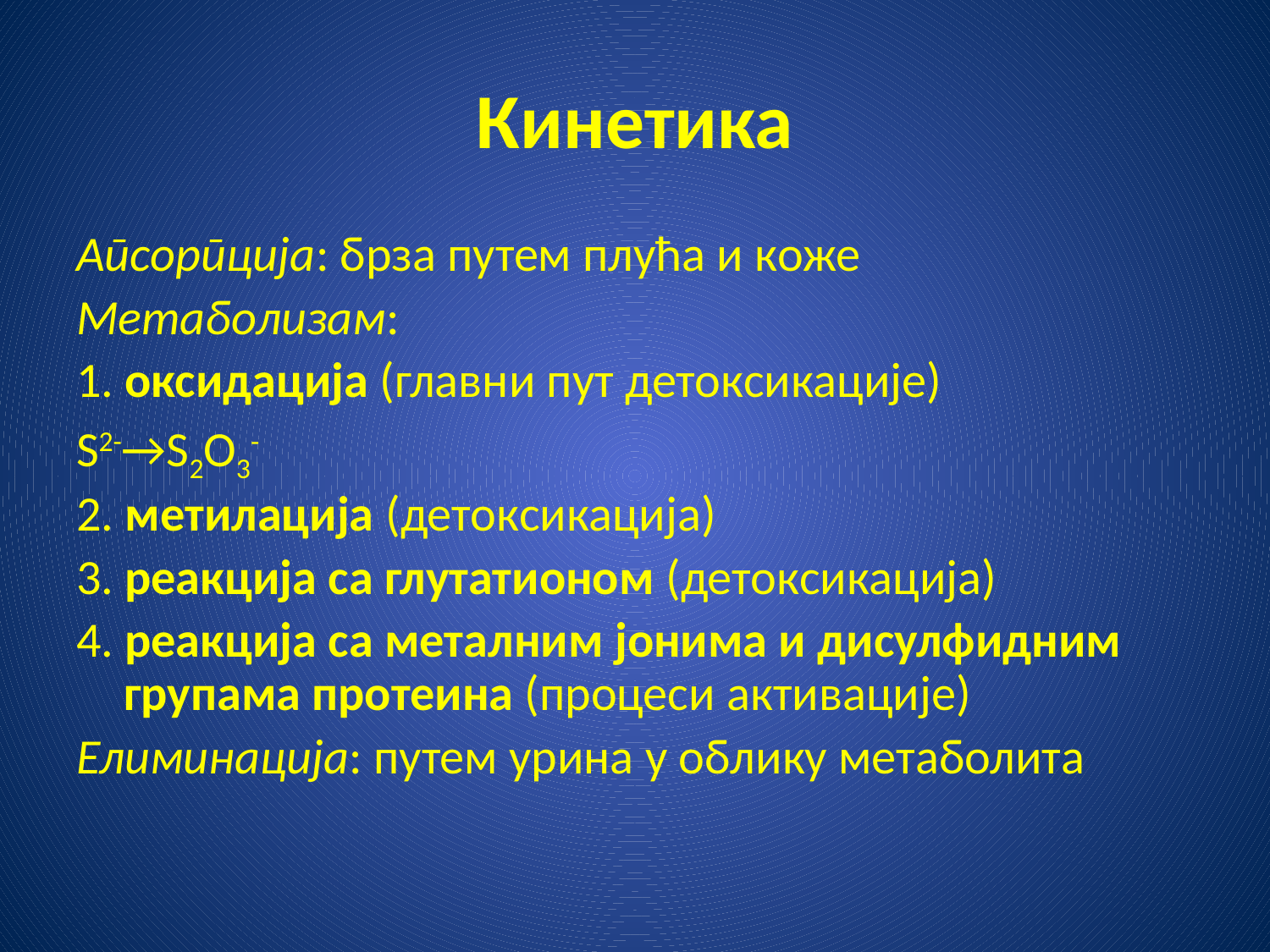

# Кинетика
Апсорпција: брза путем плућа и коже
Метаболизам:
1. оксидација (главни пут детоксикације)
S2-→S2О3-
2. метилација (детоксикација)
3. реакција са глутатионом (детоксикација)
4. реакција са металним јонима и дисулфидним групама протеина (процеси активације)
Елиминација: путем урина у облику метаболита